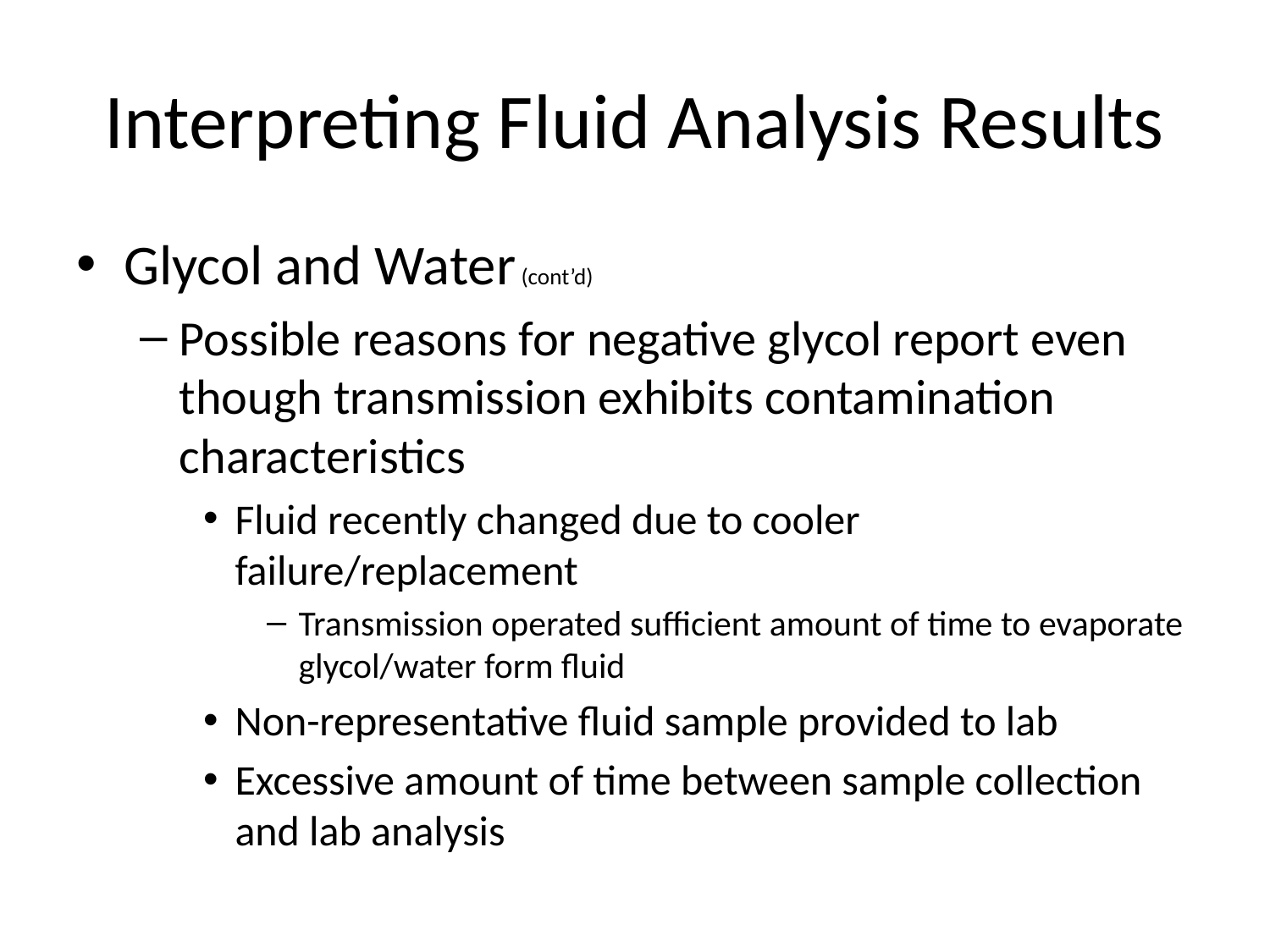

# Interpreting Fluid Analysis Results
Glycol and Water (cont’d)
Possible reasons for negative glycol report even though transmission exhibits contamination characteristics
Fluid recently changed due to cooler failure/replacement
Transmission operated sufficient amount of time to evaporate glycol/water form fluid
Non-representative fluid sample provided to lab
Excessive amount of time between sample collection and lab analysis